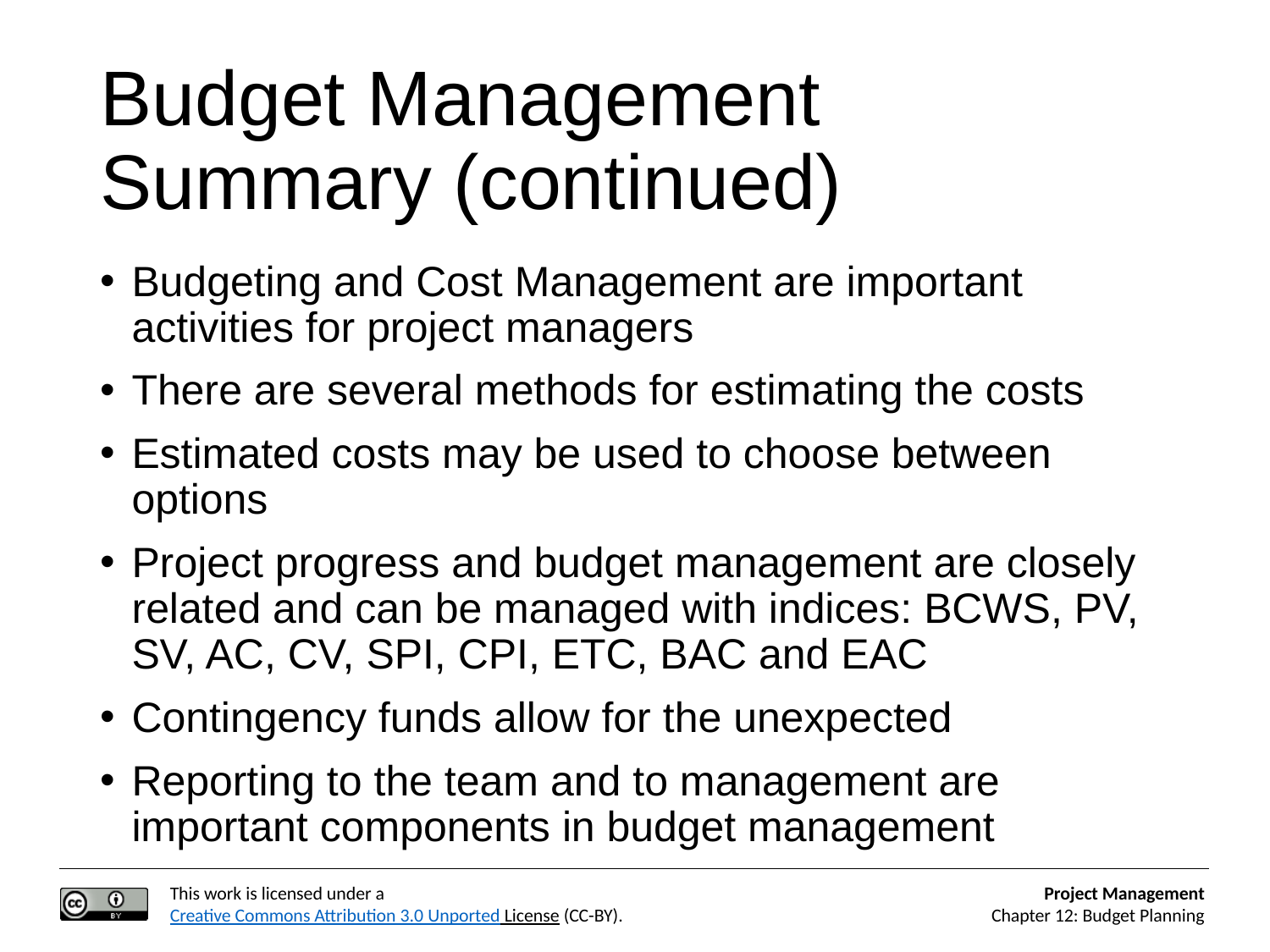

# Budget Management Summary (continued)
Budgeting and Cost Management are important activities for project managers
There are several methods for estimating the costs
Estimated costs may be used to choose between options
Project progress and budget management are closely related and can be managed with indices: BCWS, PV, SV, AC, CV, SPI, CPI, ETC, BAC and EAC
Contingency funds allow for the unexpected
Reporting to the team and to management are important components in budget management